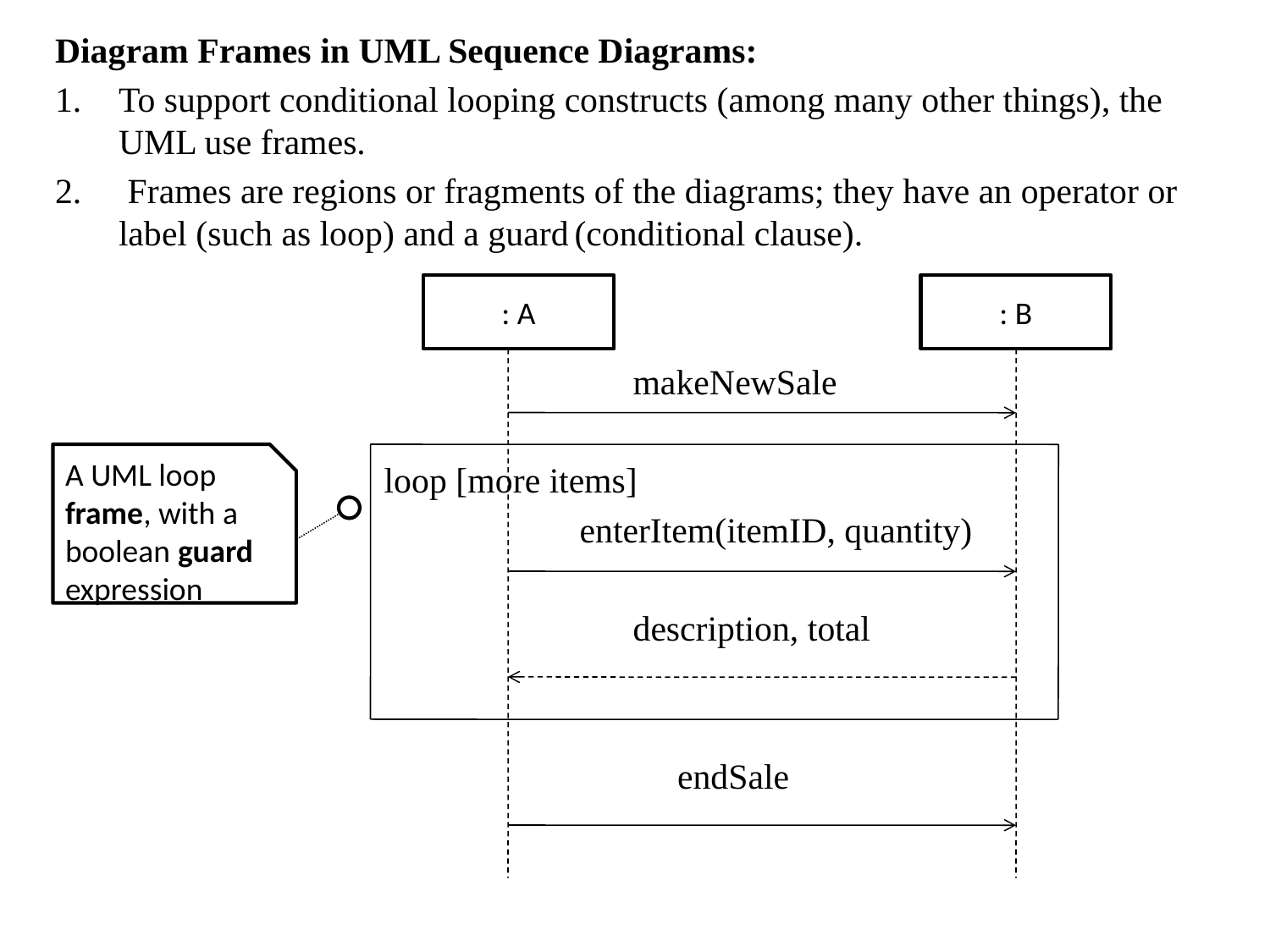

Diagram Frames in UML Sequence Diagrams:
To support conditional looping constructs (among many other things), the UML use frames.
 Frames are regions or fragments of the diagrams; they have an operator or label (such as loop) and a guard (conditional clause).

                                                                 makeNewSale

                                     loop [more items]
                                                           enterItem(itemID, quantity)

                                                                 description, total

                                                                      endSale
: A
: B
A UML loop frame, with a boolean guard expression